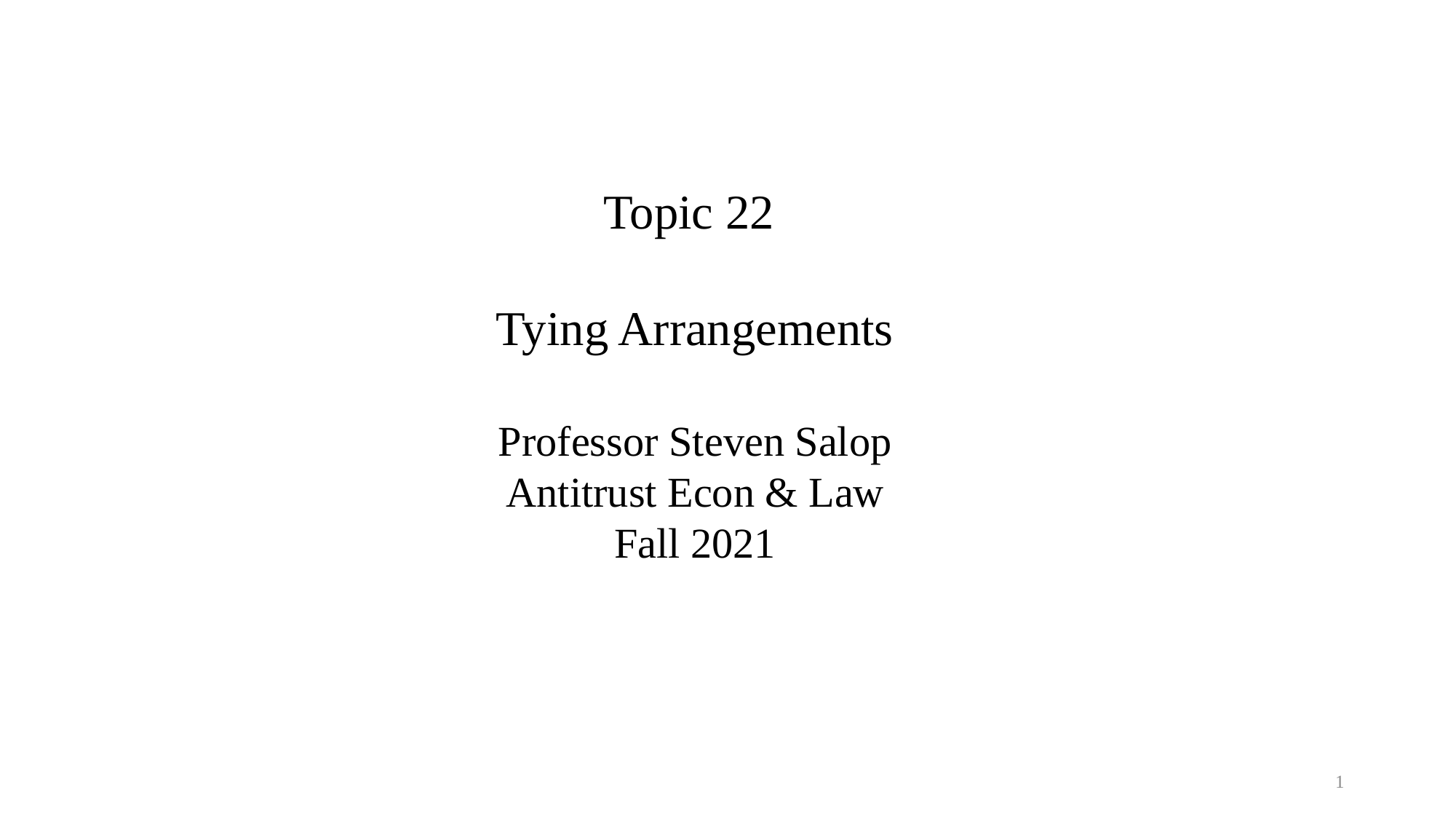

# Topic 22 Tying Arrangements Professor Steven Salop Antitrust Econ & Law Fall 2021
1